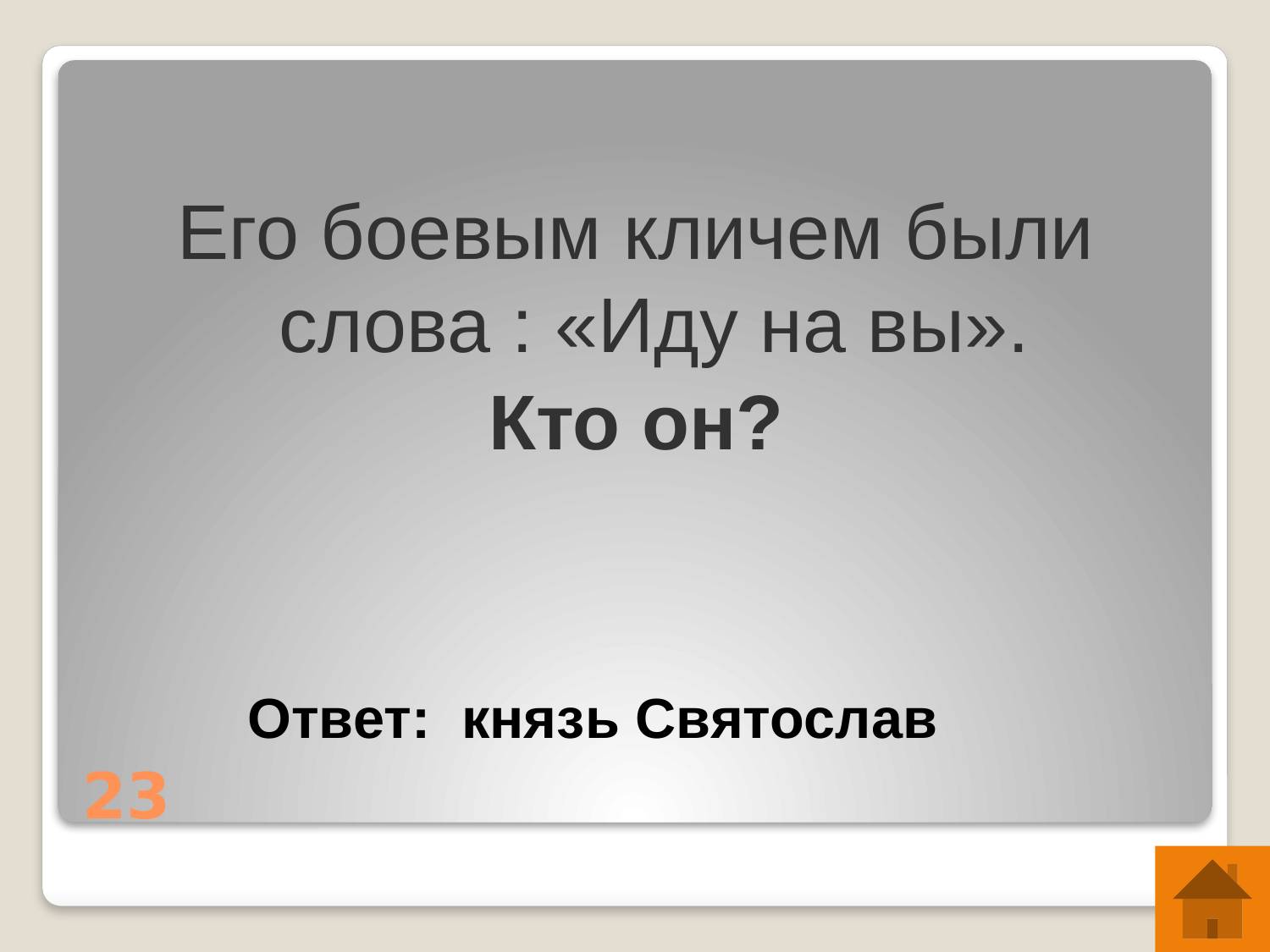

Его боевым кличем были слова : «Иду на вы».
Кто он?
Ответ:  князь Святослав
# 23